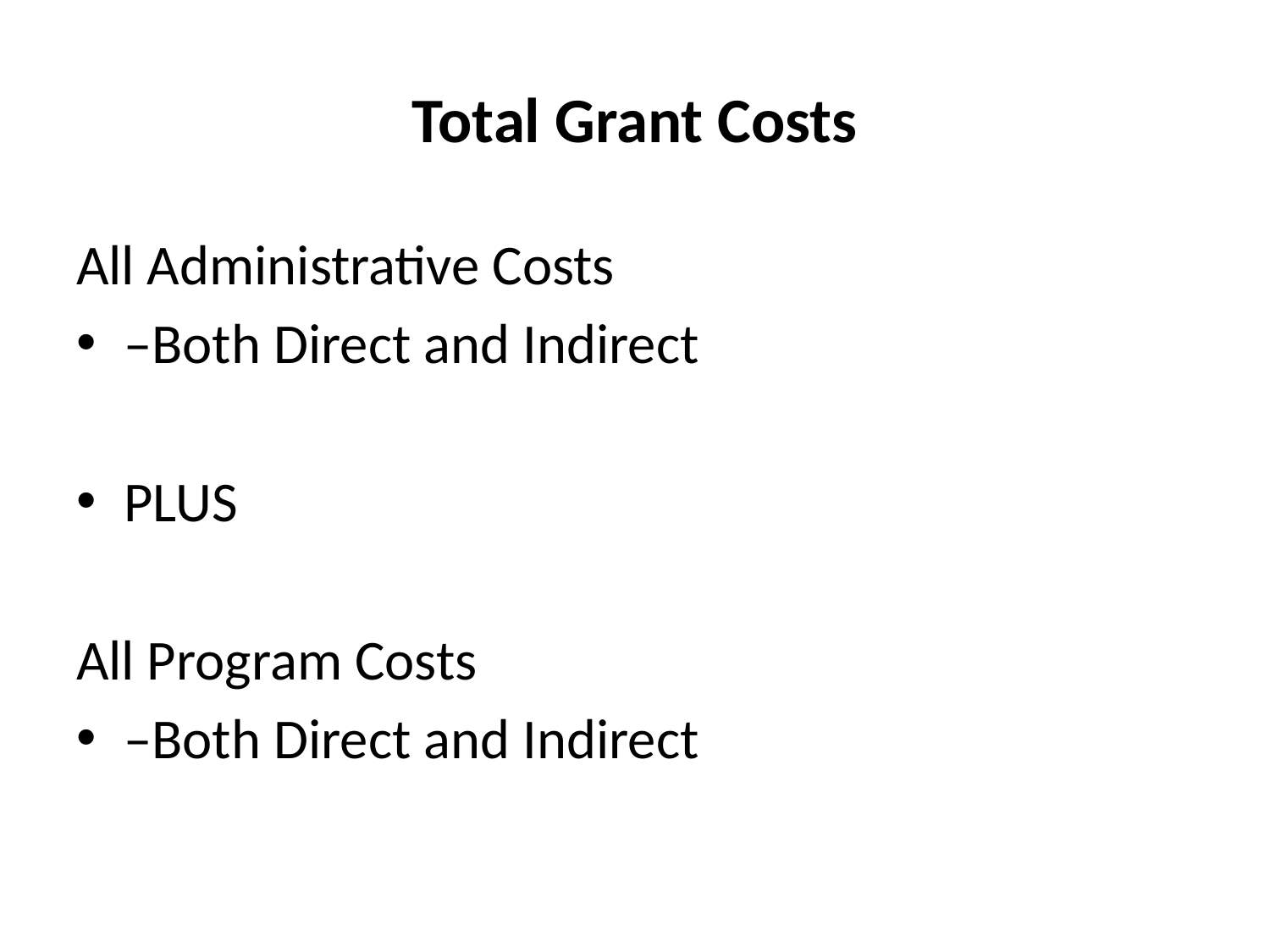

# Total Grant Costs
All Administrative Costs
–Both Direct and Indirect

PLUS

All Program Costs
–Both Direct and Indirect